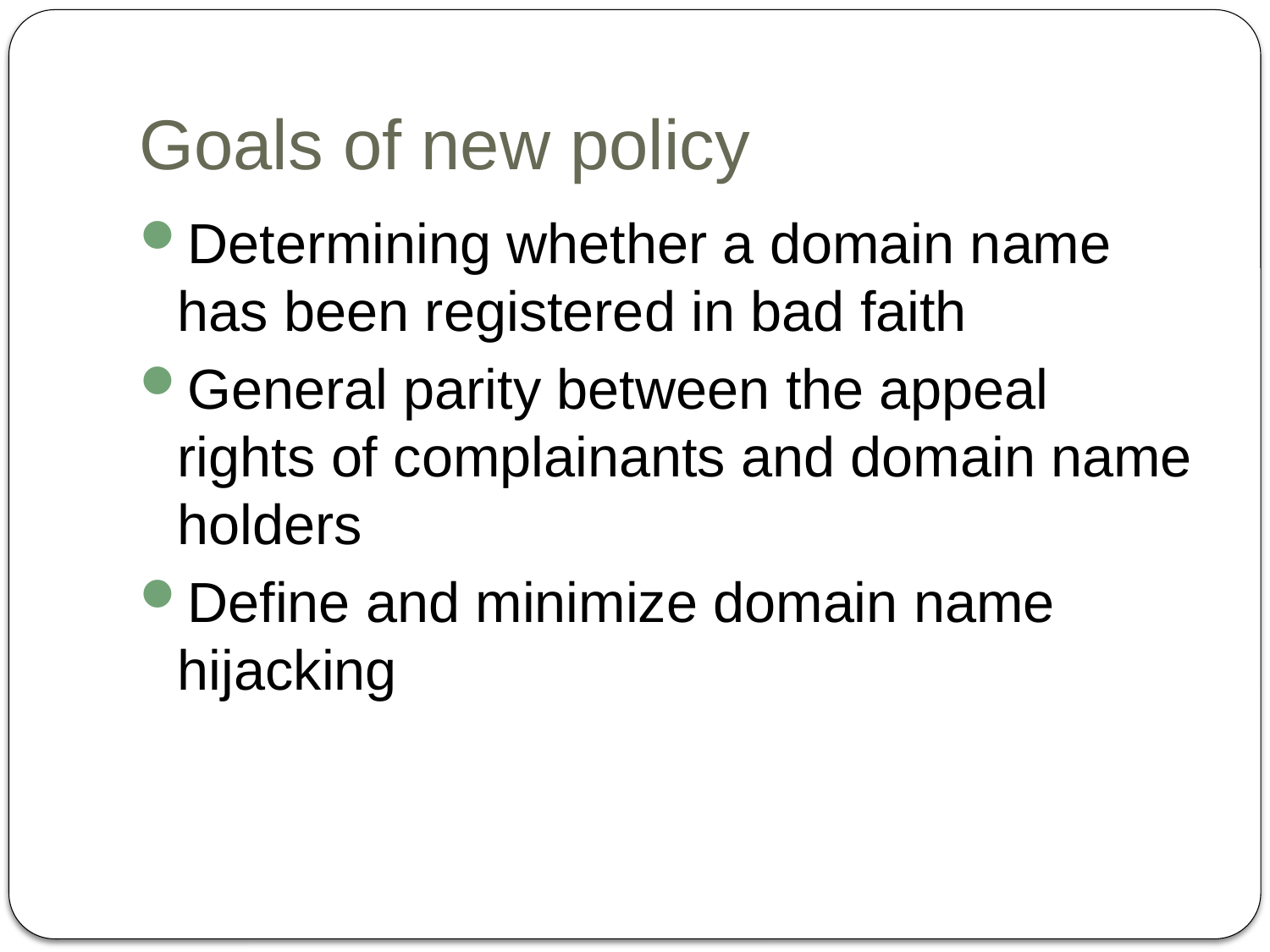

# Goals of new policy
Determining whether a domain name has been registered in bad faith
General parity between the appeal rights of complainants and domain name holders
Define and minimize domain name hijacking